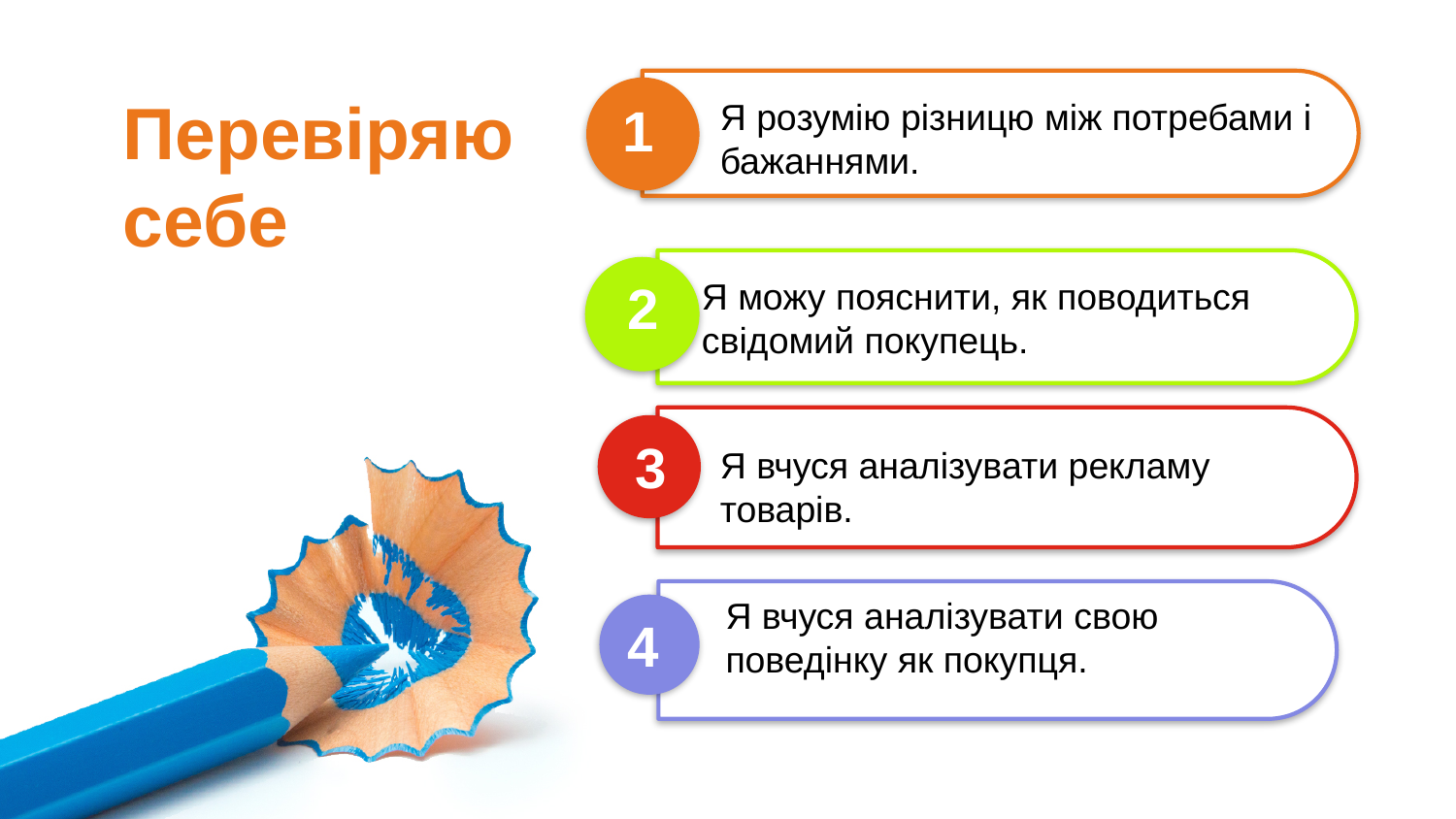

Перевіряю себе

Я розумію різницю між потребами і бажаннями.
1

2
Я можу пояснити, як поводиться свідомий покупець.

3
Я вчуся аналізувати рекламу
товарів.
Я вчуся аналізувати свою
поведінку як покупця.

4